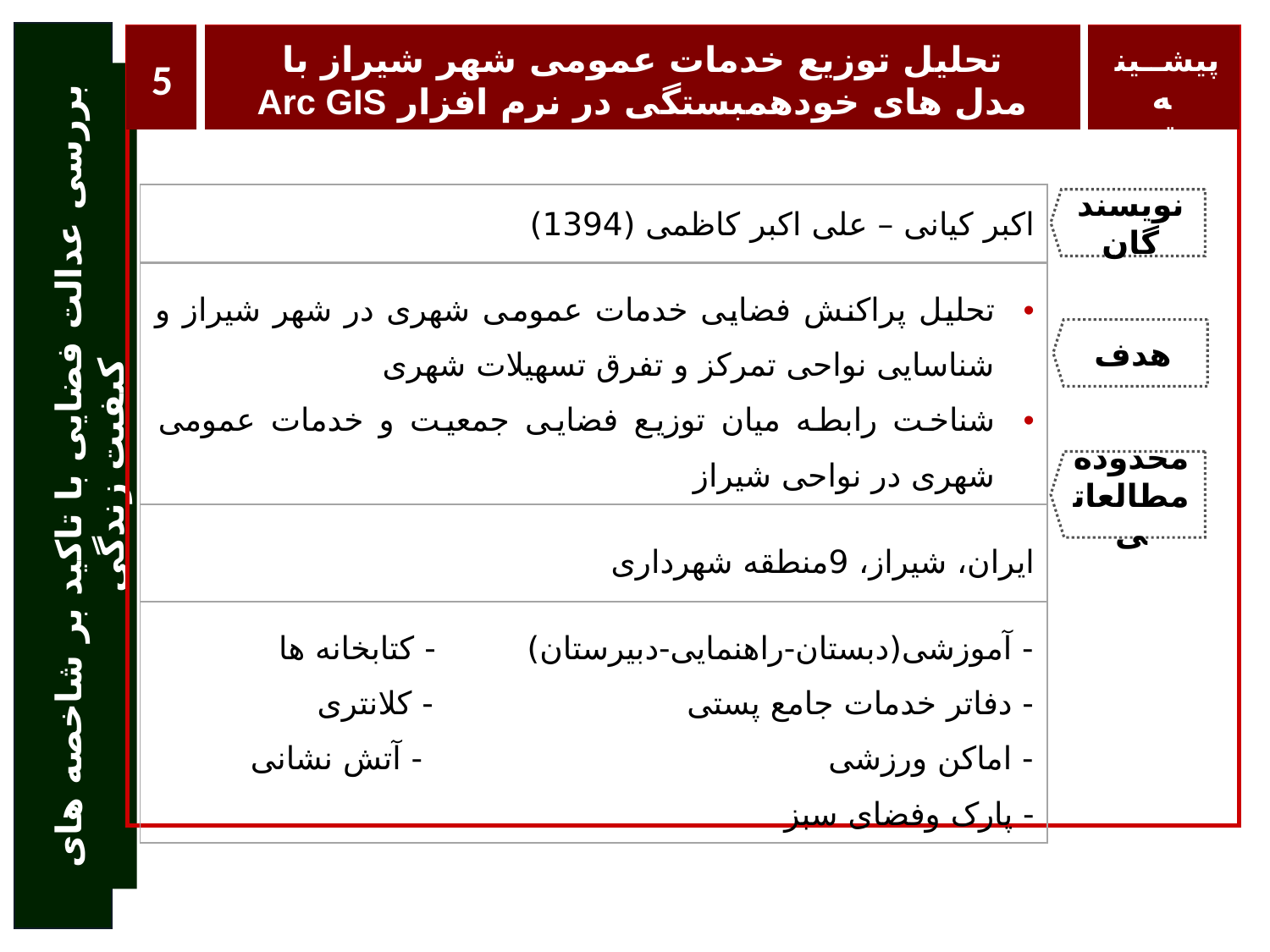

بررسی عدالت فضایی با تاکید بر شاخصه های کیفیت زندگی

تحلیل توزیع خدمات عمومی شهر شیراز با مدل های خودهمبستگی در نرم افزار Arc GIS و Geoda
پیشــینه
تحقیق
5
| اکبر کیانی – علی اکبر کاظمی (1394) |
| --- |
| تحلیل پراکنش فضایی خدمات عمومی شهری در شهر شیراز و شناسایی نواحی تمرکز و تفرق تسهیلات شهری شناخت رابطه میان توزیع فضایی جمعیت و خدمات عمومی شهری در نواحی شیراز |
| ایران، شیراز، 9منطقه شهرداری |
| - آموزشی(دبستان-راهنمایی-دبیرستان) - کتابخانه ها - دفاتر خدمات جامع پستی - کلانتری - اماکن ورزشی - آتش نشانی - پارک وفضای سبز |
نویسندگان
هدف
محدوده مطالعاتی